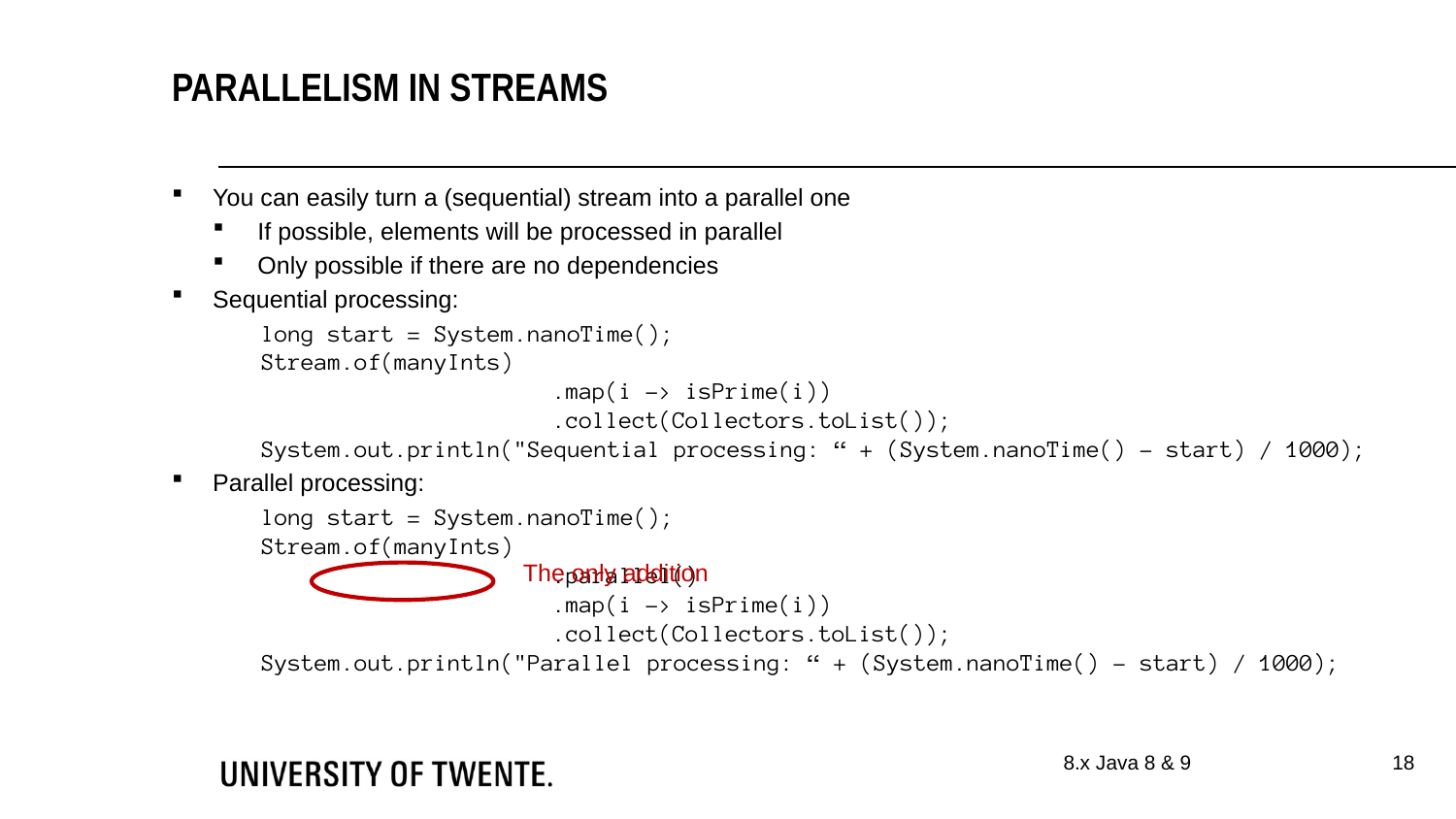

Parallelism in streams
You can easily turn a (sequential) stream into a parallel one
If possible, elements will be processed in parallel
Only possible if there are no dependencies
Sequential processing:
long start = System.nanoTime();
Stream.of(manyInts)
		.map(i -> isPrime(i))
		.collect(Collectors.toList());
System.out.println("Sequential processing: “ + (System.nanoTime() - start) / 1000);
Parallel processing:
long start = System.nanoTime();
Stream.of(manyInts)
		.parallel()
		.map(i -> isPrime(i))
		.collect(Collectors.toList());
System.out.println("Parallel processing: “ + (System.nanoTime() - start) / 1000);
The only addition

18
8.x Java 8 & 9